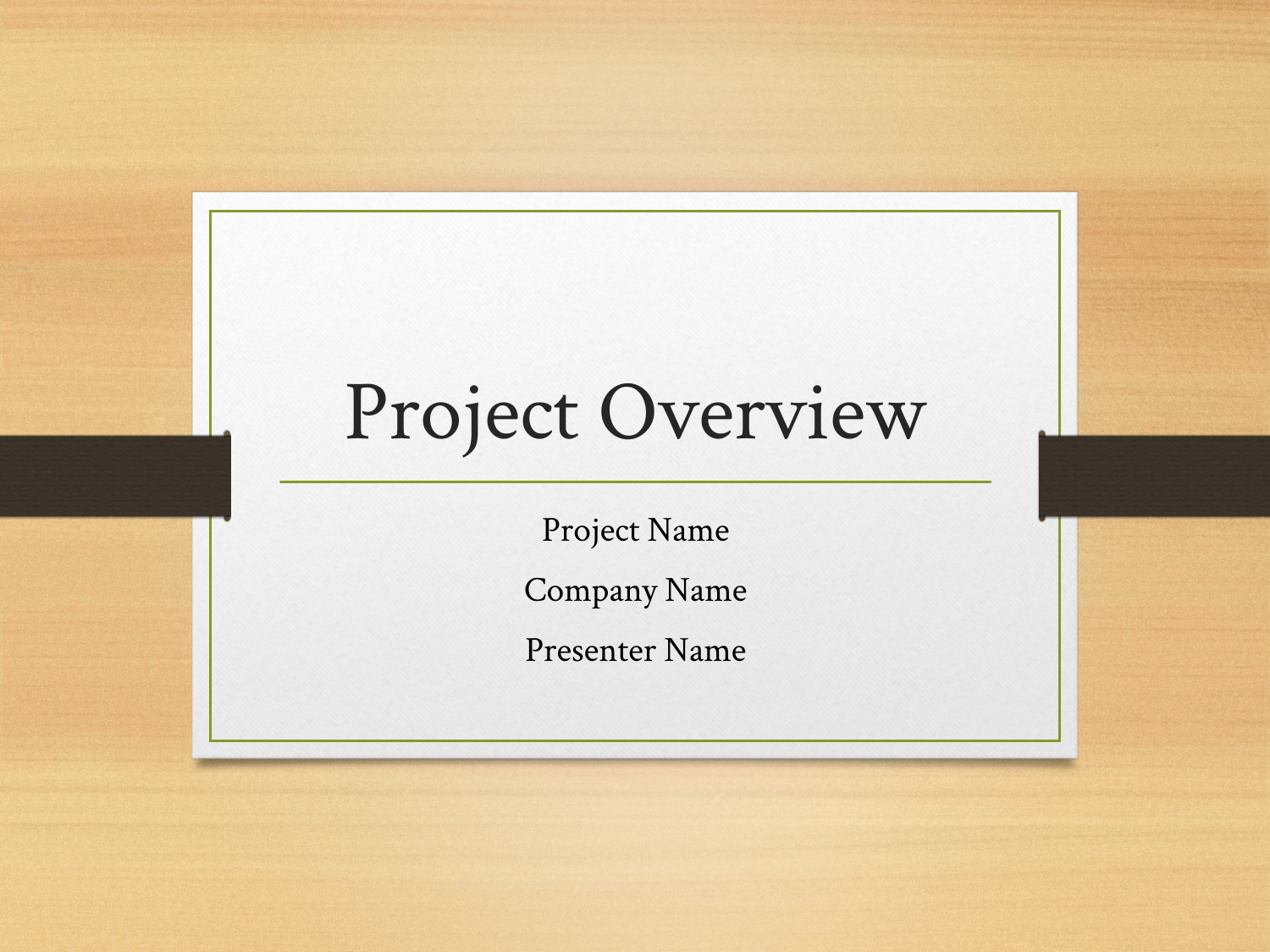

# Project Overview
Project Name
Company Name
Presenter Name